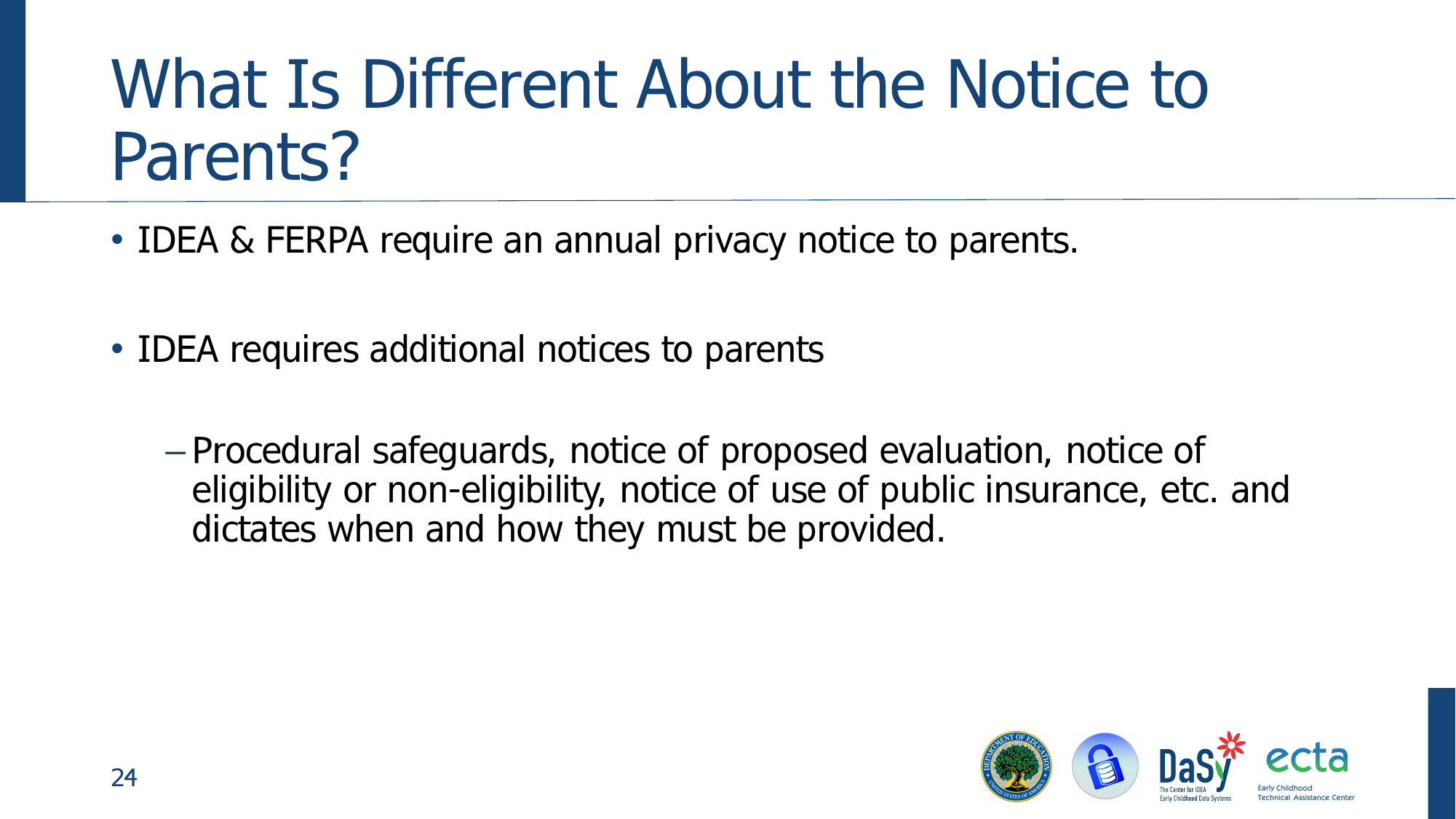

# What Is Different About the Notice to Parents?
IDEA & FERPA require an annual privacy notice to parents.
IDEA requires additional notices to parents
Procedural safeguards, notice of proposed evaluation, notice of eligibility or non-eligibility, notice of use of public insurance, etc. and dictates when and how they must be provided.